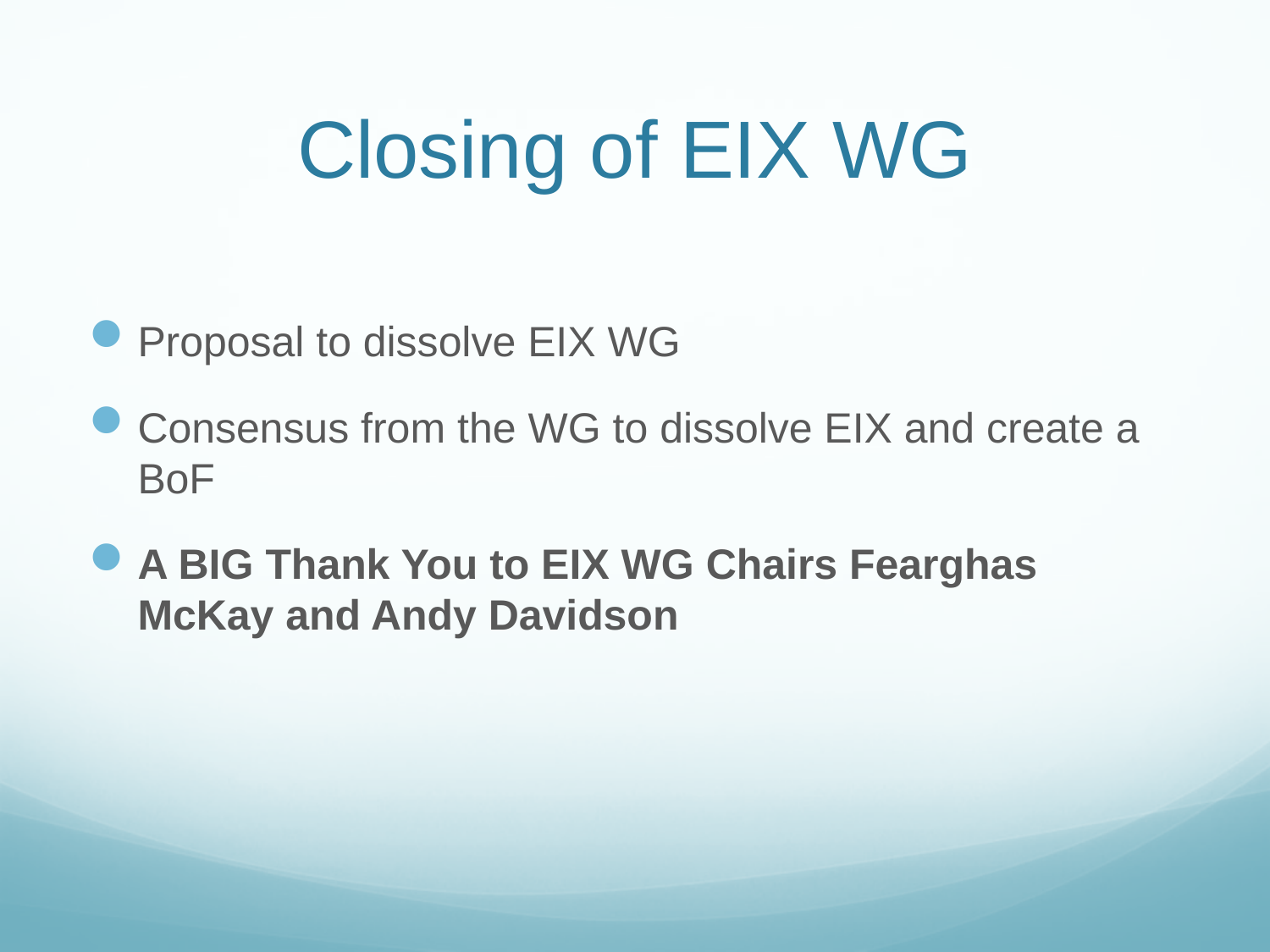

# Closing of EIX WG

Proposal to dissolve EIX WG
Consensus from the WG to dissolve EIX and create a BoF
A BIG Thank You to EIX WG Chairs Fearghas McKay and Andy Davidson